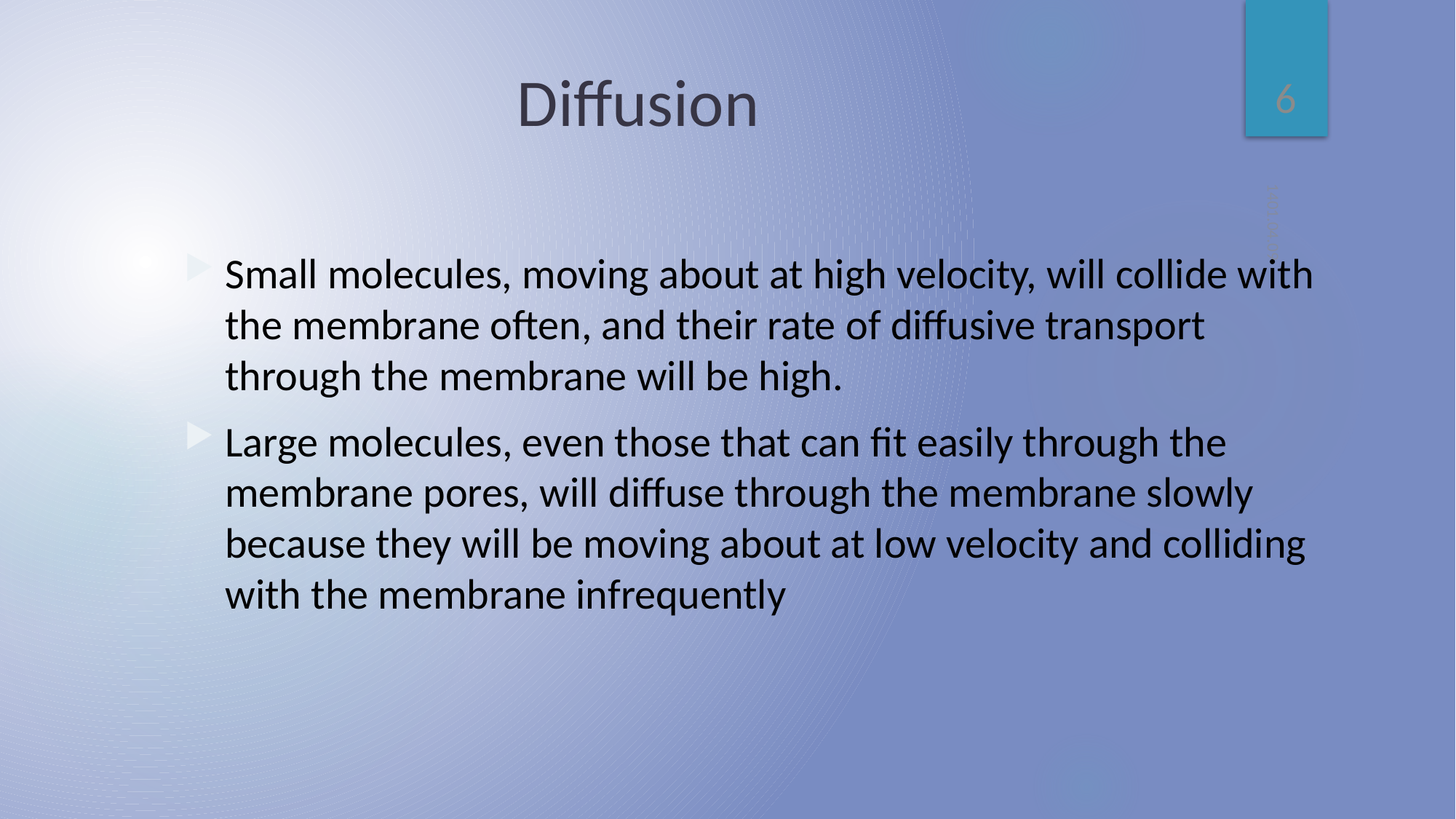

6
# Diffusion
1401.04.09
Small molecules, moving about at high velocity, will collide with the membrane often, and their rate of diffusive transport through the membrane will be high.
Large molecules, even those that can fit easily through the membrane pores, will diffuse through the membrane slowly because they will be moving about at low velocity and colliding with the membrane infrequently